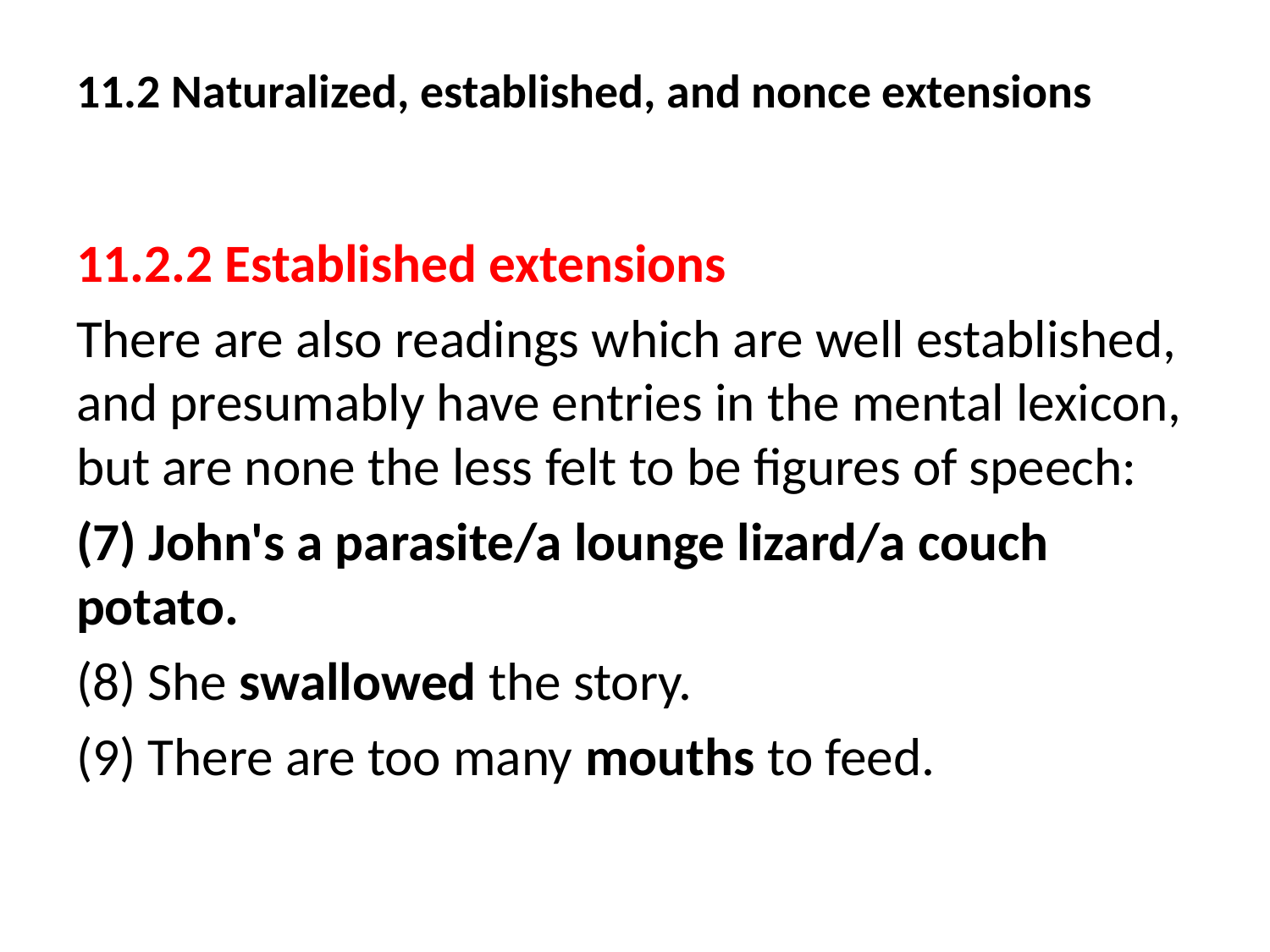

# 11.2 Naturalized, established, and nonce extensions
11.2.2 Established extensions
There are also readings which are well established, and presumably have entries in the mental lexicon, but are none the less felt to be figures of speech:
(7) John's a parasite/a lounge lizard/a couch potato.
(8) She swallowed the story.
(9) There are too many mouths to feed.